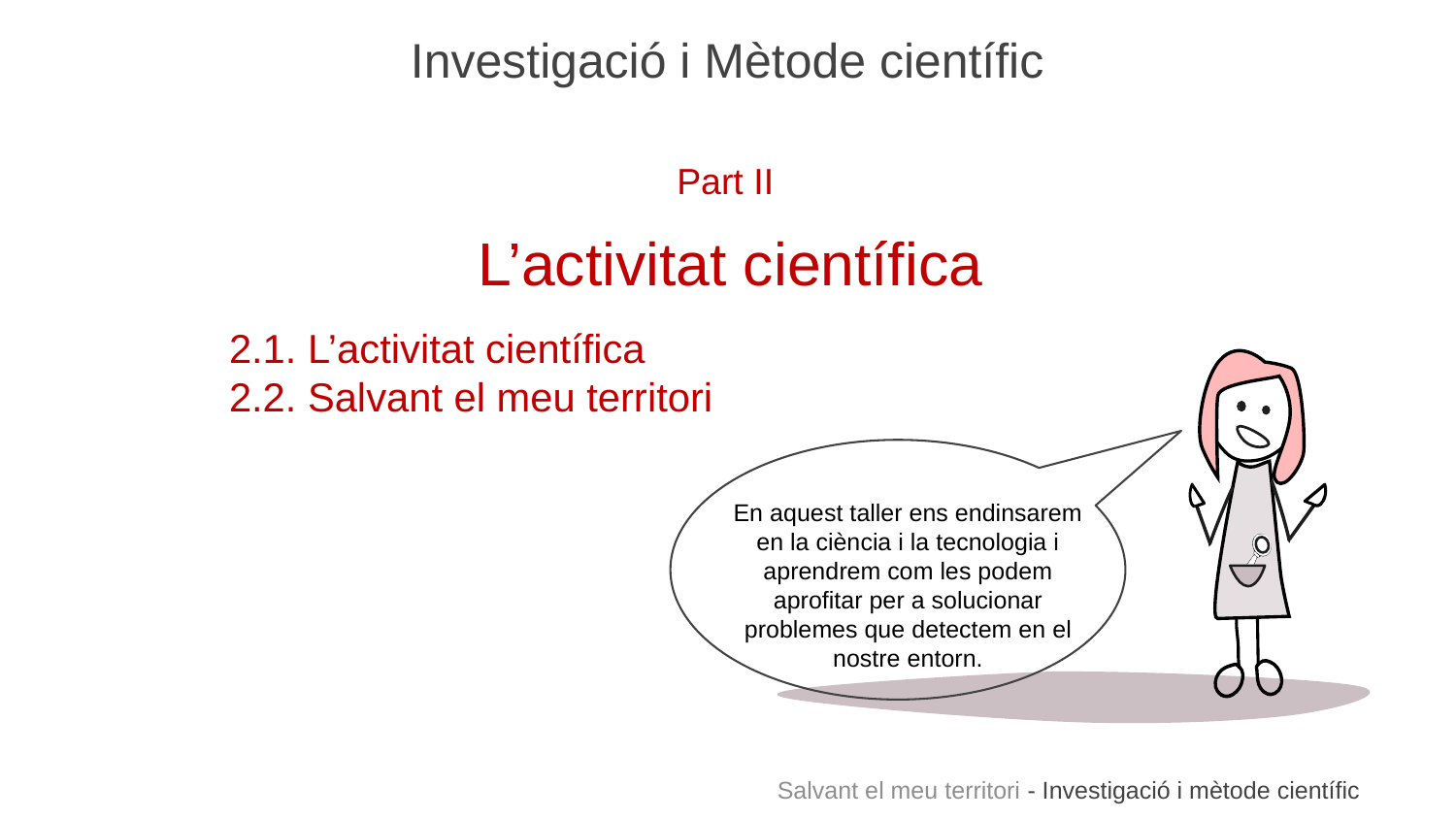

# Investigació i Mètode científic
Part II
L’activitat científica
2.1. L’activitat científica
2.2. Salvant el meu territori

En aquest taller ens endinsarem en la ciència i la tecnologia i aprendrem com les podem aprofitar per a solucionar problemes que detectem en el nostre entorn.

Salvant el meu territori - Investigació i mètode científic